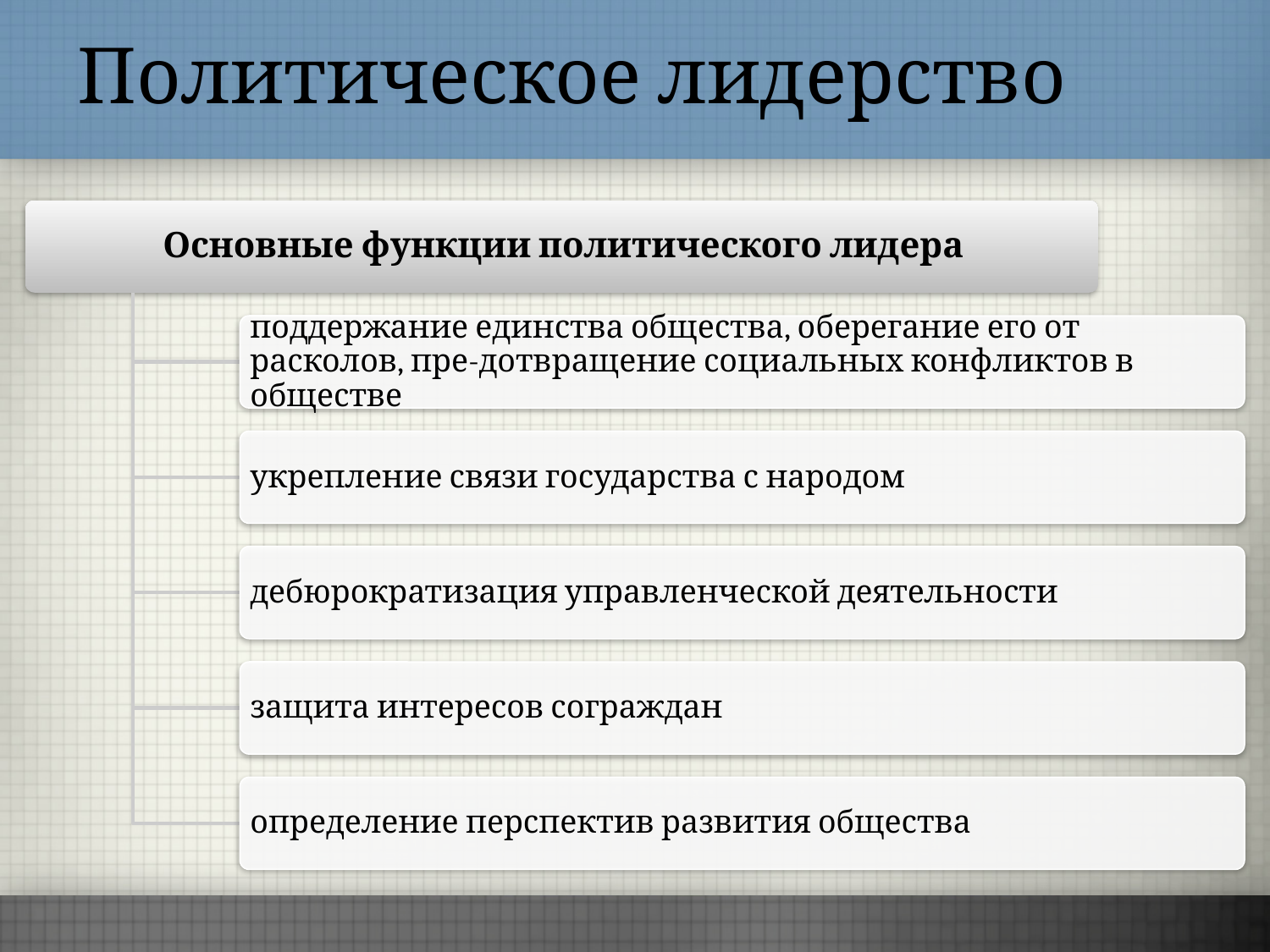

# Политическое лидерство
Основные функции политического лидера
поддержание единства общества, оберегание его от расколов, пре-дотвращение социальных конфликтов в обществе
укрепление связи государства с народом
дебюрократизация управленческой деятельности
защита интересов сограждан
определение перспектив развития общества